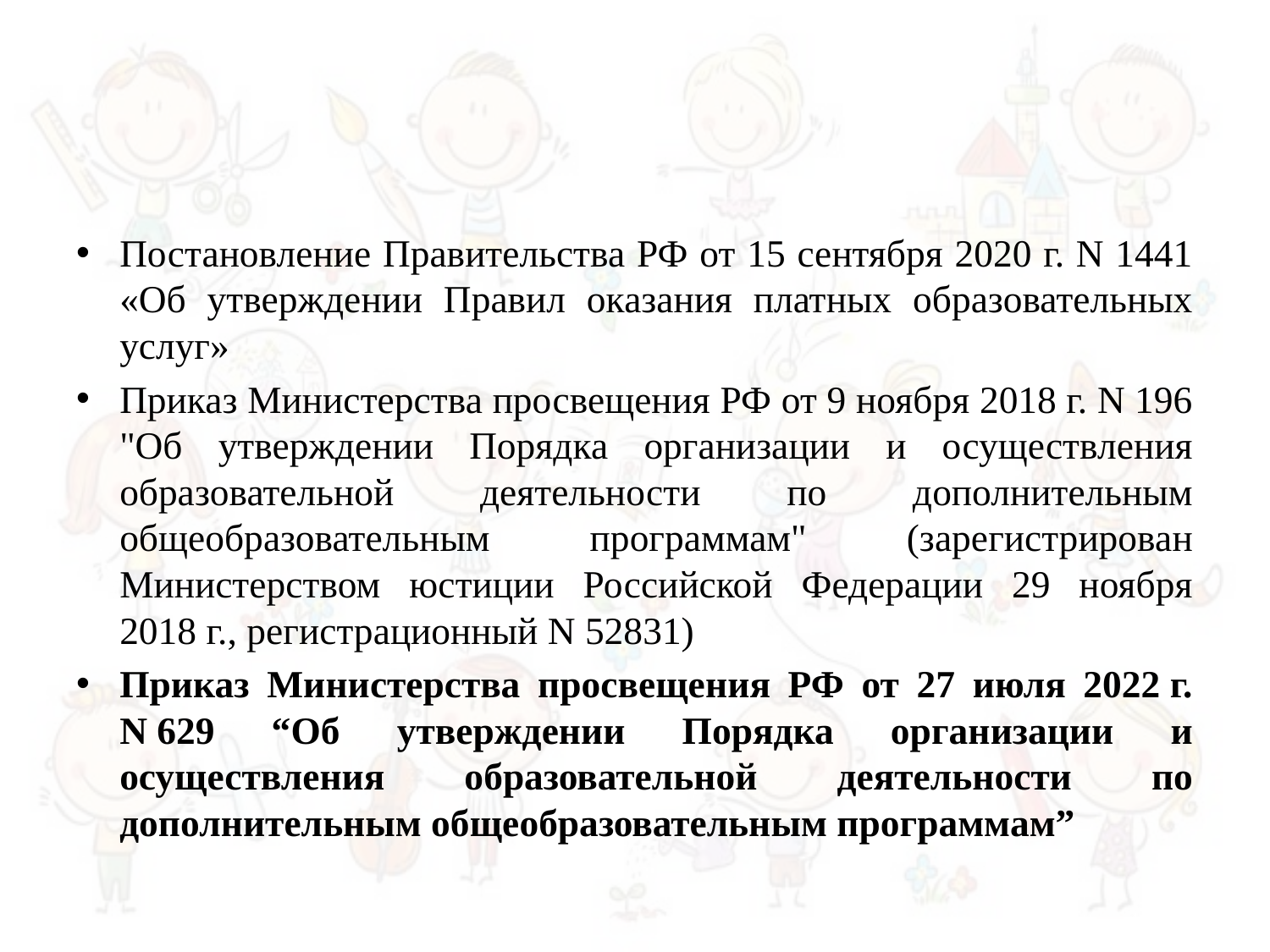

#
Постановление Правительства РФ от 15 сентября 2020 г. N 1441 «Об утверждении Правил оказания платных образовательных услуг»
Приказ Министерства просвещения РФ от 9 ноября 2018 г. N 196 "Об утверждении Порядка организации и осуществления образовательной деятельности по дополнительным общеобразовательным программам" (зарегистрирован Министерством юстиции Российской Федерации 29 ноября 2018 г., регистрационный N 52831)
Приказ Министерства просвещения РФ от 27 июля 2022 г. N 629 “Об утверждении Порядка организации и осуществления образовательной деятельности по дополнительным общеобразовательным программам”